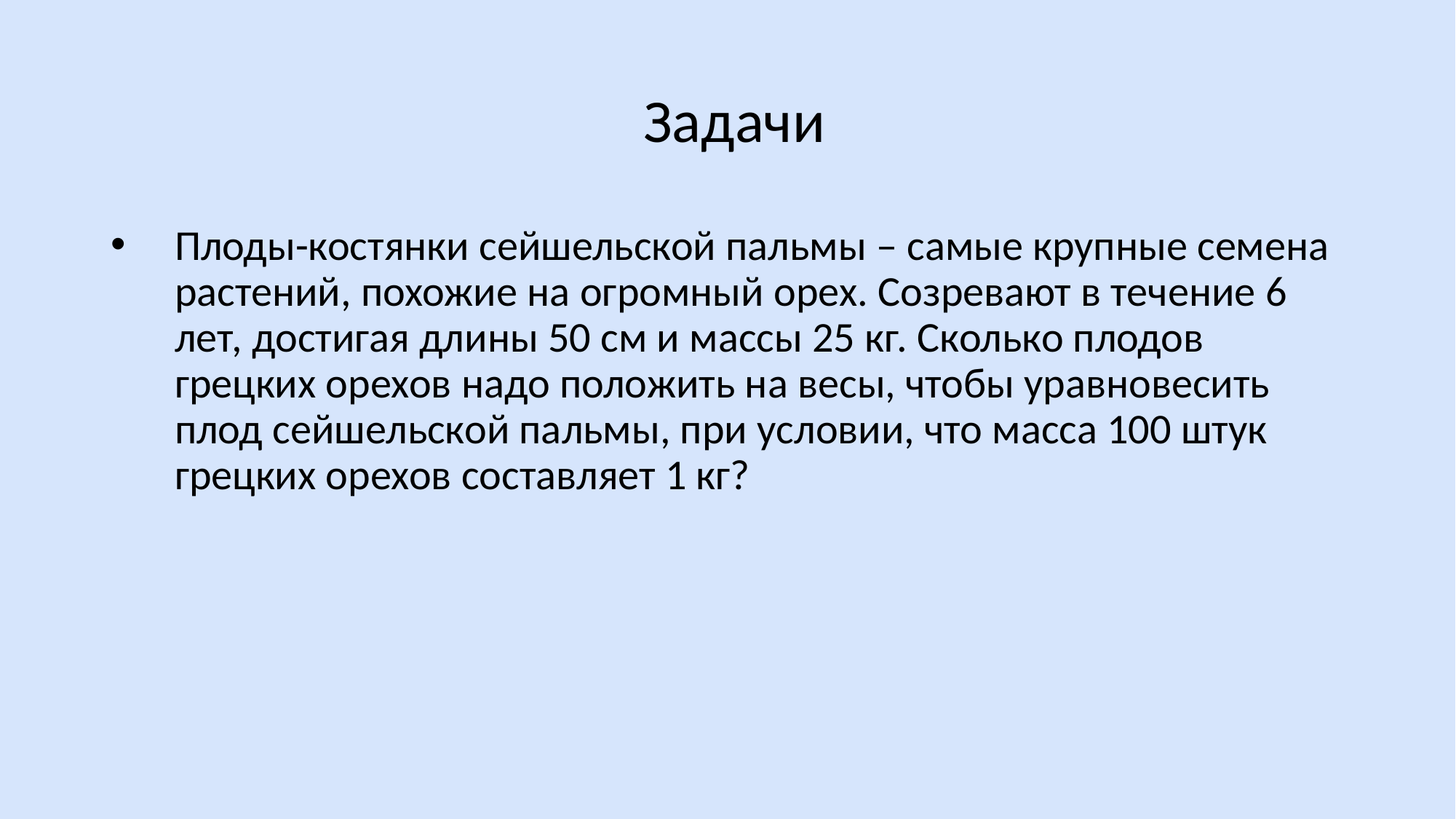

# Задачи
Плоды-костянки сейшельской пальмы – самые крупные семена растений, похожие на огромный орех. Созревают в течение 6 лет, достигая длины 50 см и массы 25 кг. Сколько плодов грецких орехов надо положить на весы, чтобы уравновесить плод сейшельской пальмы, при условии, что масса 100 штук грецких орехов составляет 1 кг?